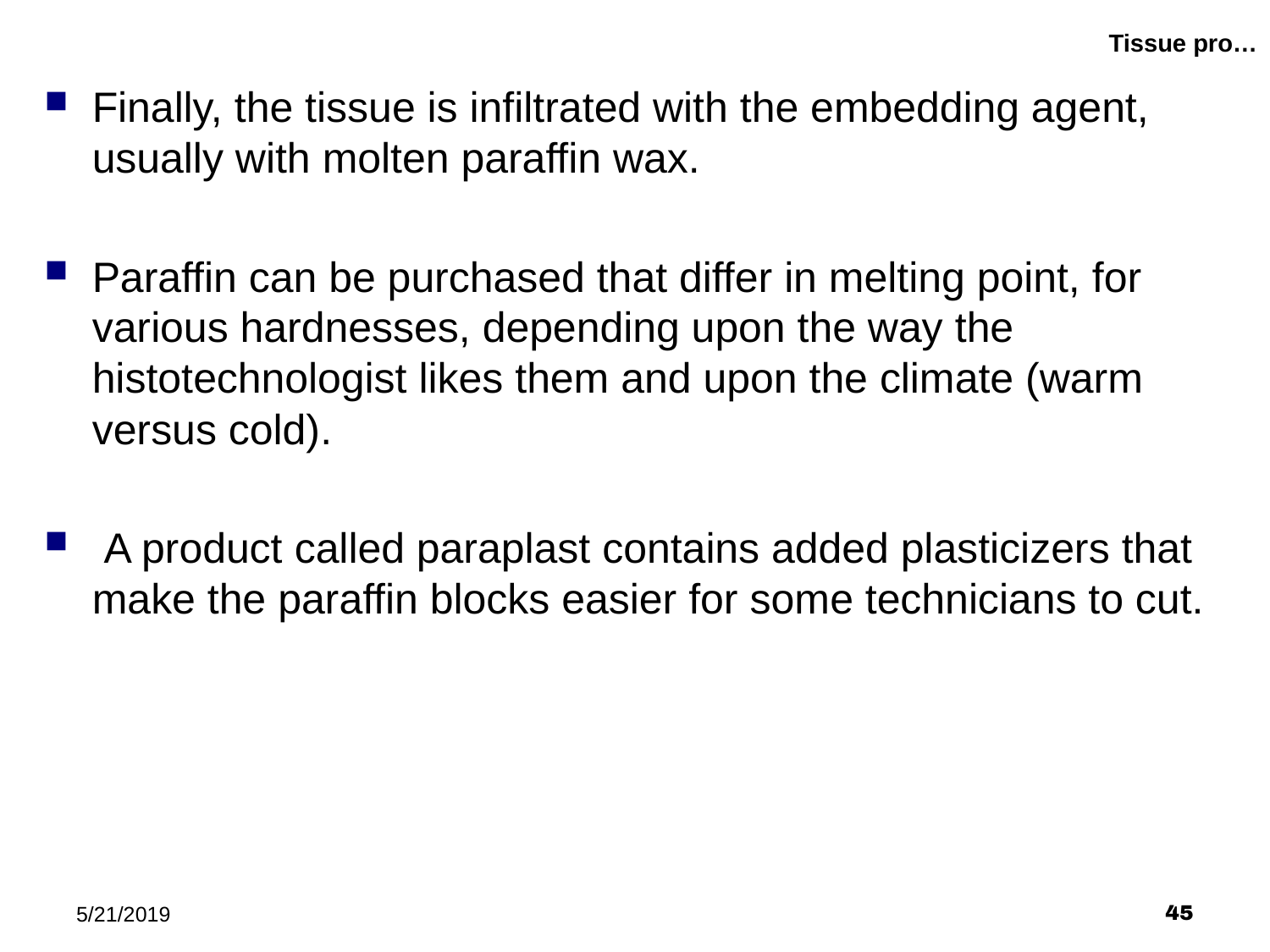

# Tissue pro…
Finally, the tissue is infiltrated with the embedding agent, usually with molten paraffin wax.

Paraffin can be purchased that differ in melting point, for various hardnesses, depending upon the way the histotechnologist likes them and upon the climate (warm versus cold).

 A product called paraplast contains added plasticizers that make the paraffin blocks easier for some technicians to cut.

5/21/2019
45